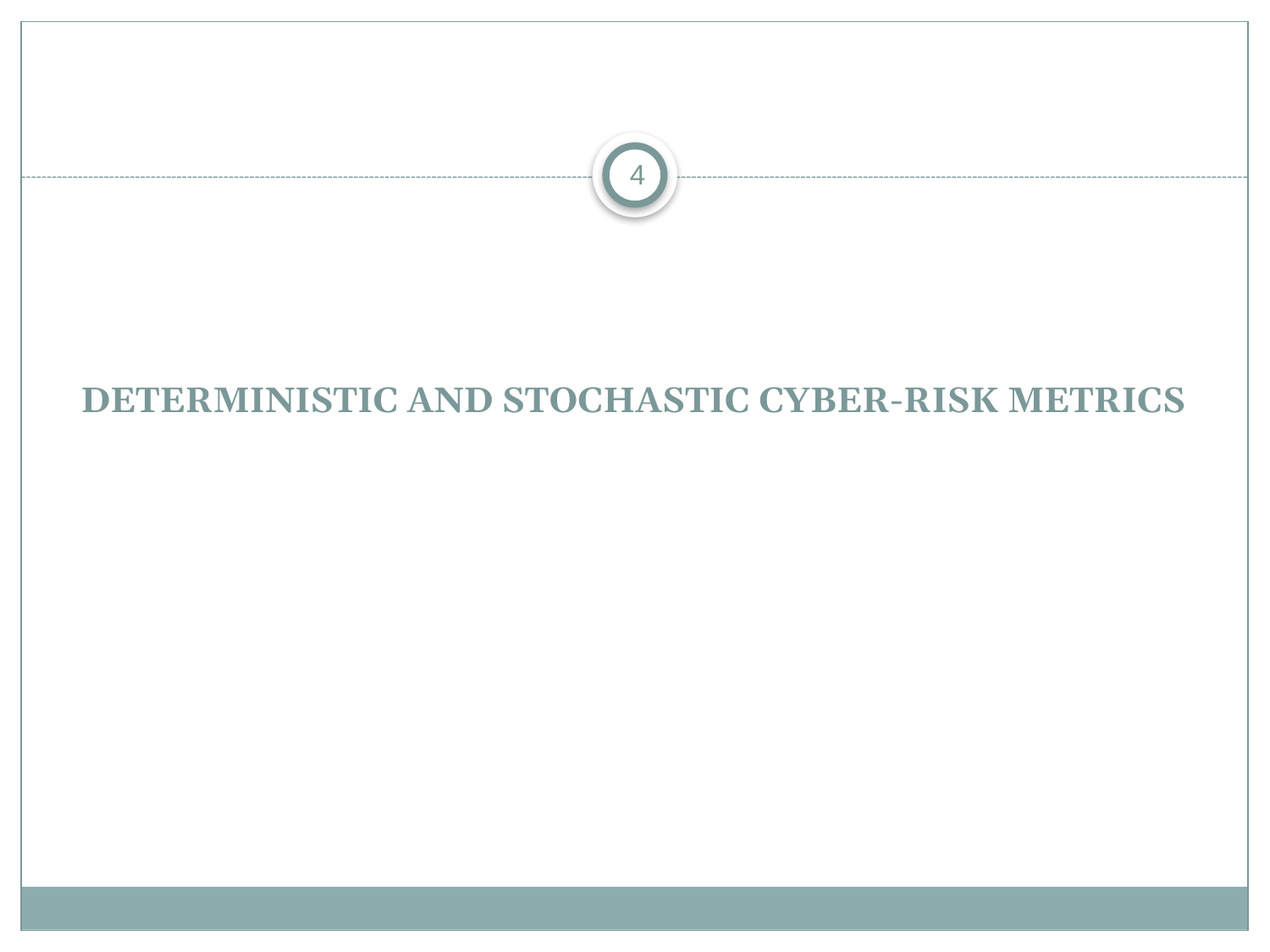

# Deterministic and Stochastic Cyber-Risk Metrics
4